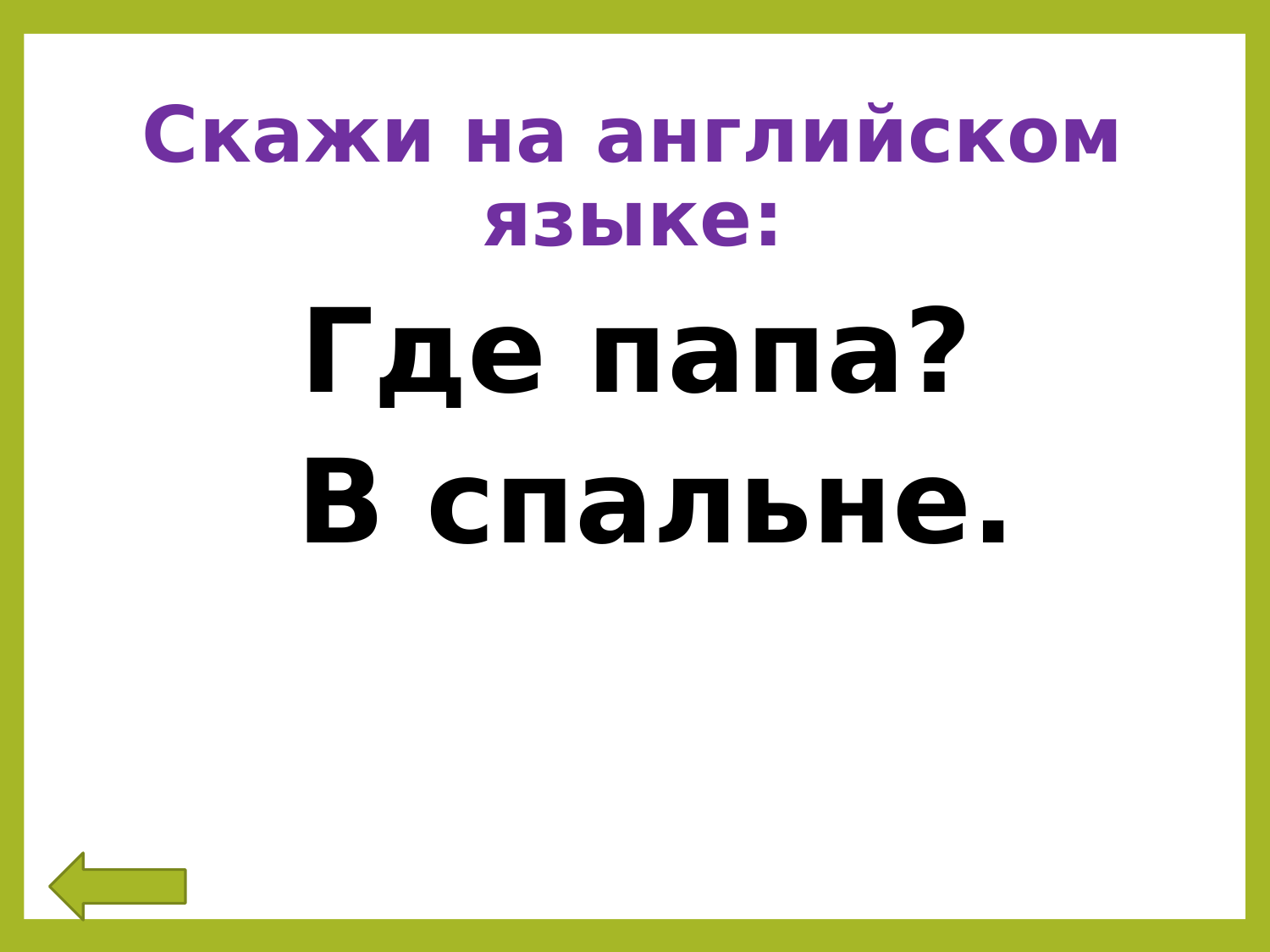

# Скажи на английском языке:
Где папа?
 В спальне.